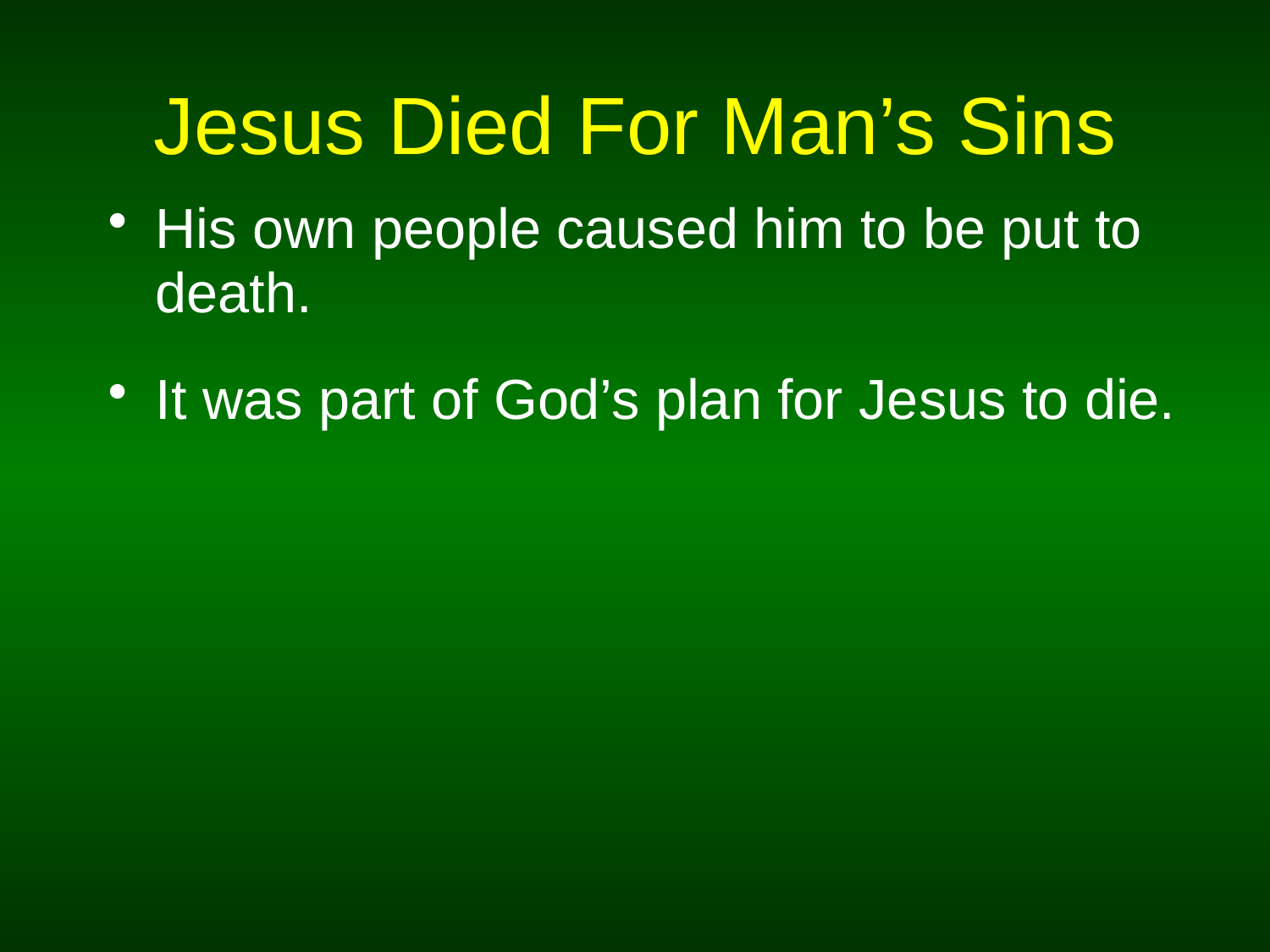

# Jesus Died For Man’s Sins
His own people caused him to be put to death.
It was part of God’s plan for Jesus to die.